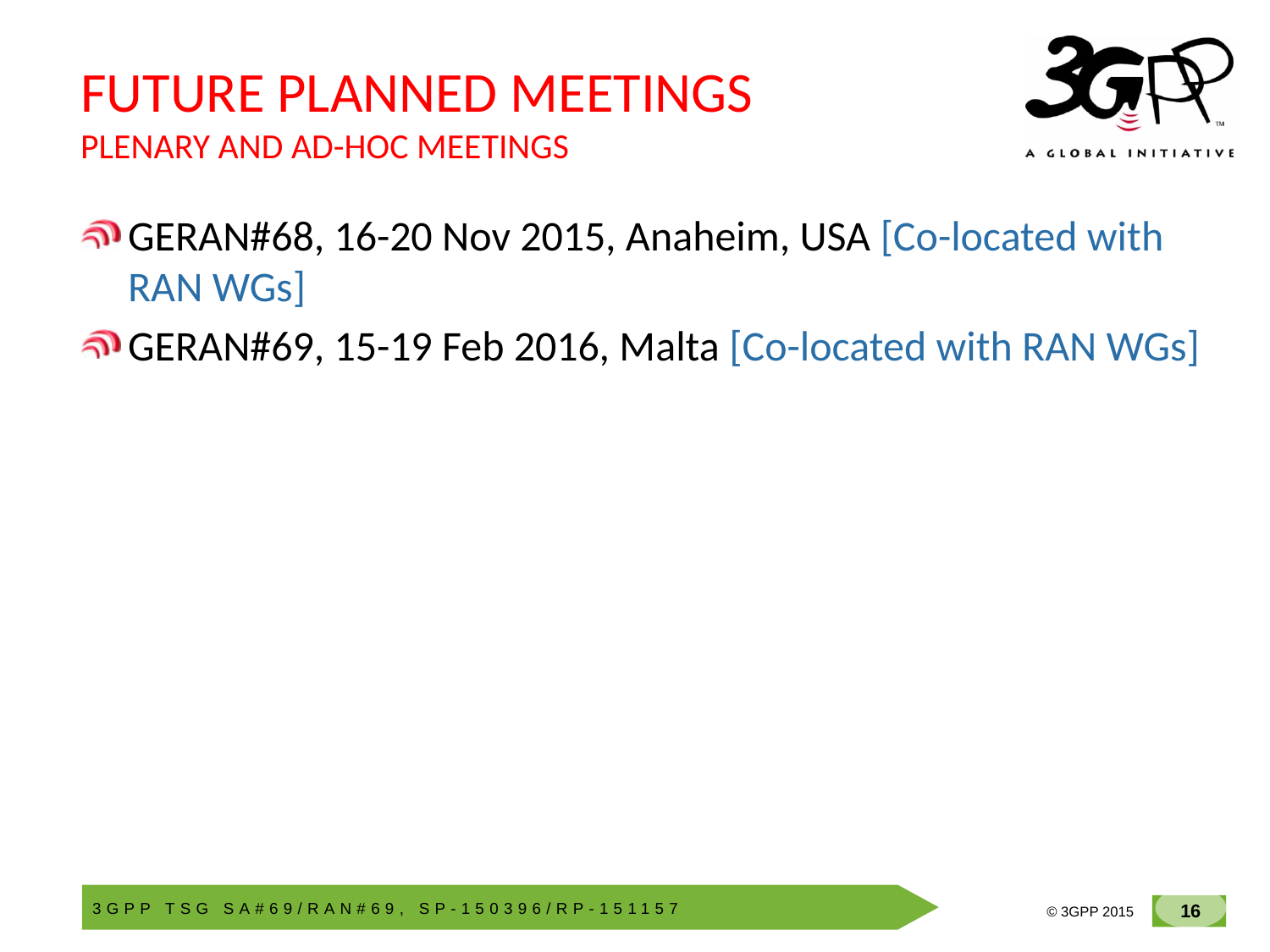

# FUTURE PLANNED MEETINGS PLENARY AND AD-HOC MEETINGS
GERAN#68, 16-20 Nov 2015, Anaheim, USA [Co-located with RAN WGs]
GERAN#69, 15-19 Feb 2016, Malta [Co-located with RAN WGs]